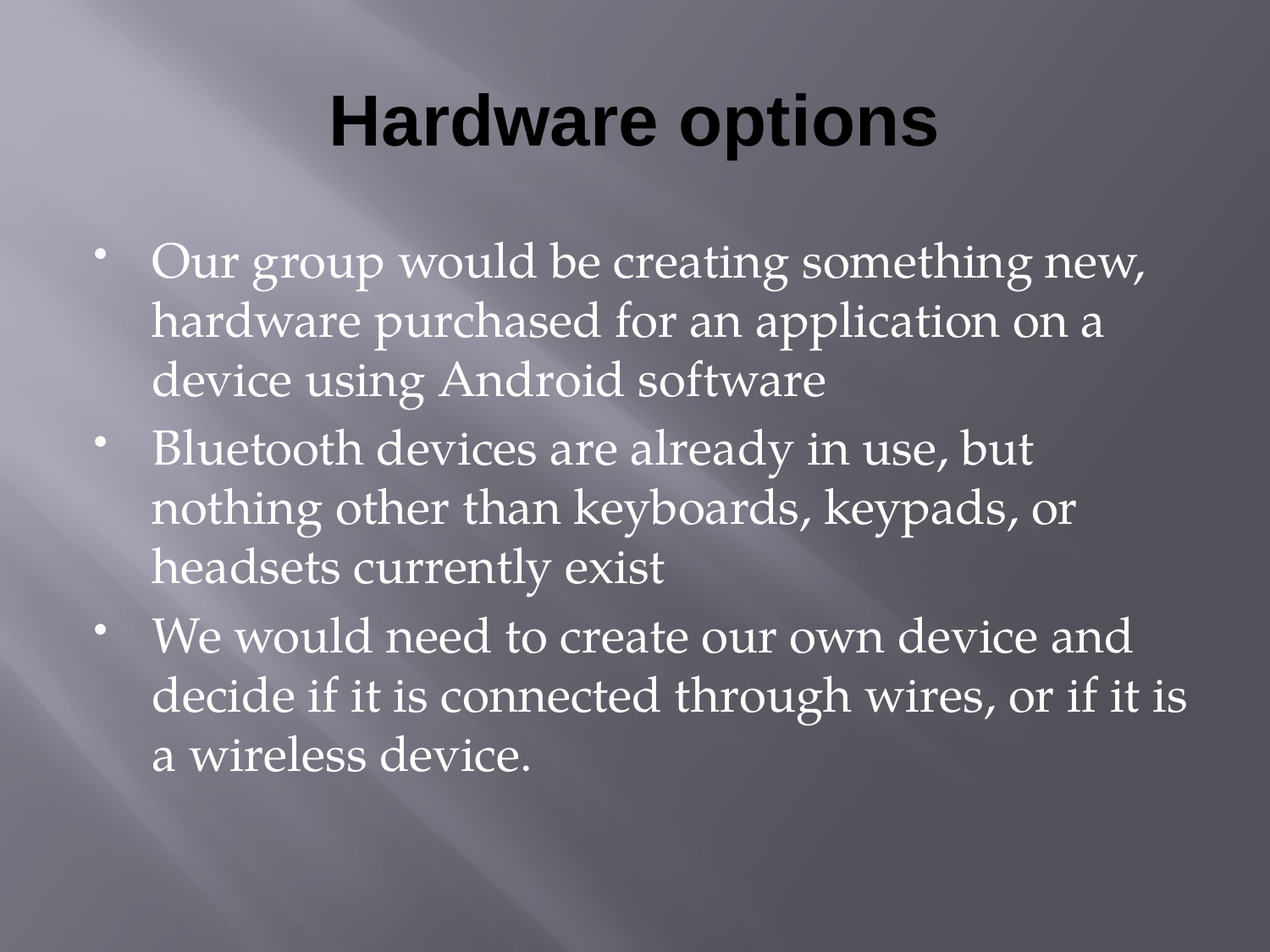

# Hardware options
Our group would be creating something new, hardware purchased for an application on a device using Android software
Bluetooth devices are already in use, but nothing other than keyboards, keypads, or headsets currently exist
We would need to create our own device and decide if it is connected through wires, or if it is a wireless device.